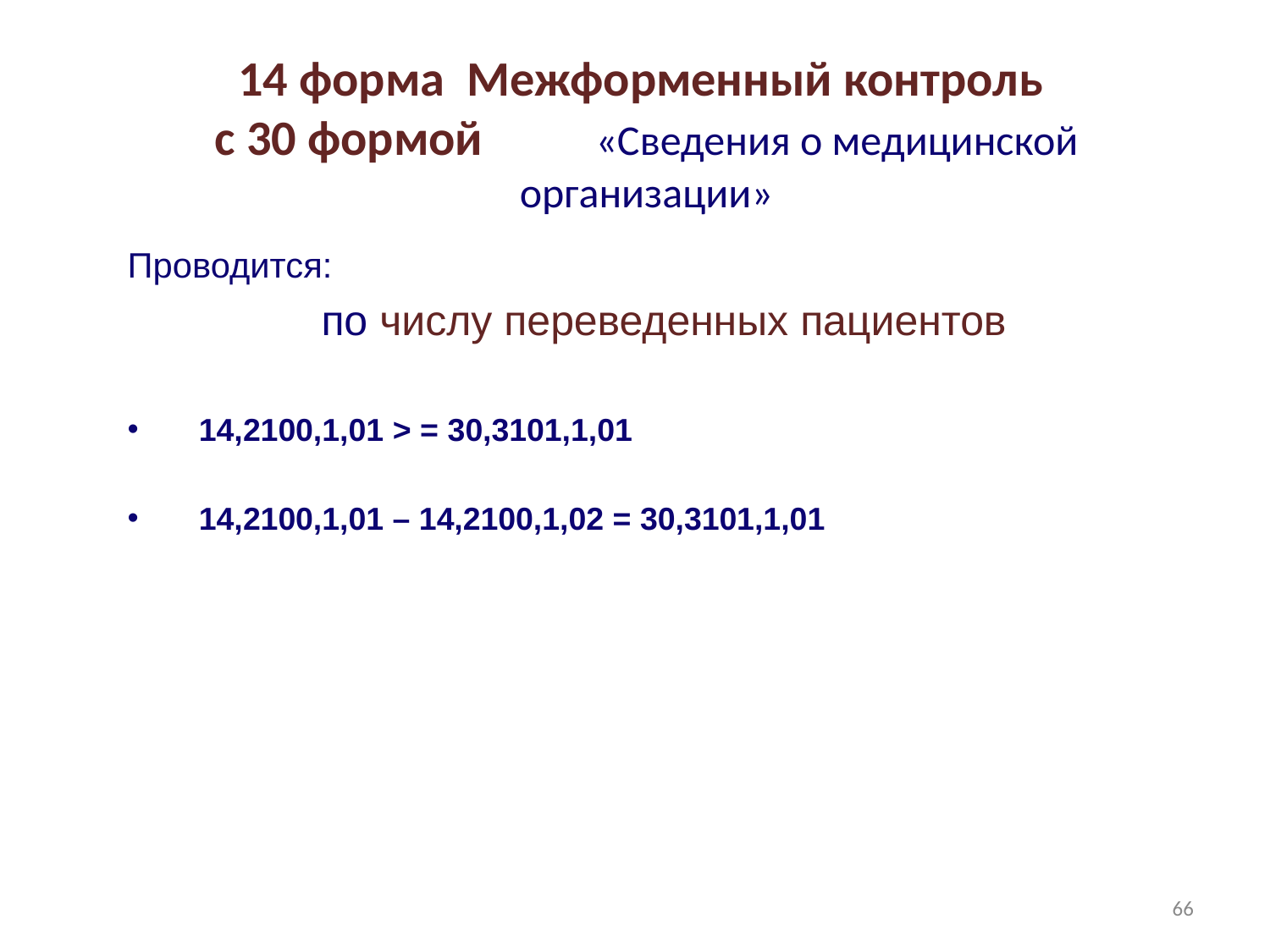

14 форма  Межформенный контроль
с 30 формой 	«Сведения о медицинской организации»
Проводится:
по числу переведенных пациентов

14,2100,1,01 > = 30,3101,1,01

14,2100,1,01 – 14,2100,1,02 = 30,3101,1,01

66